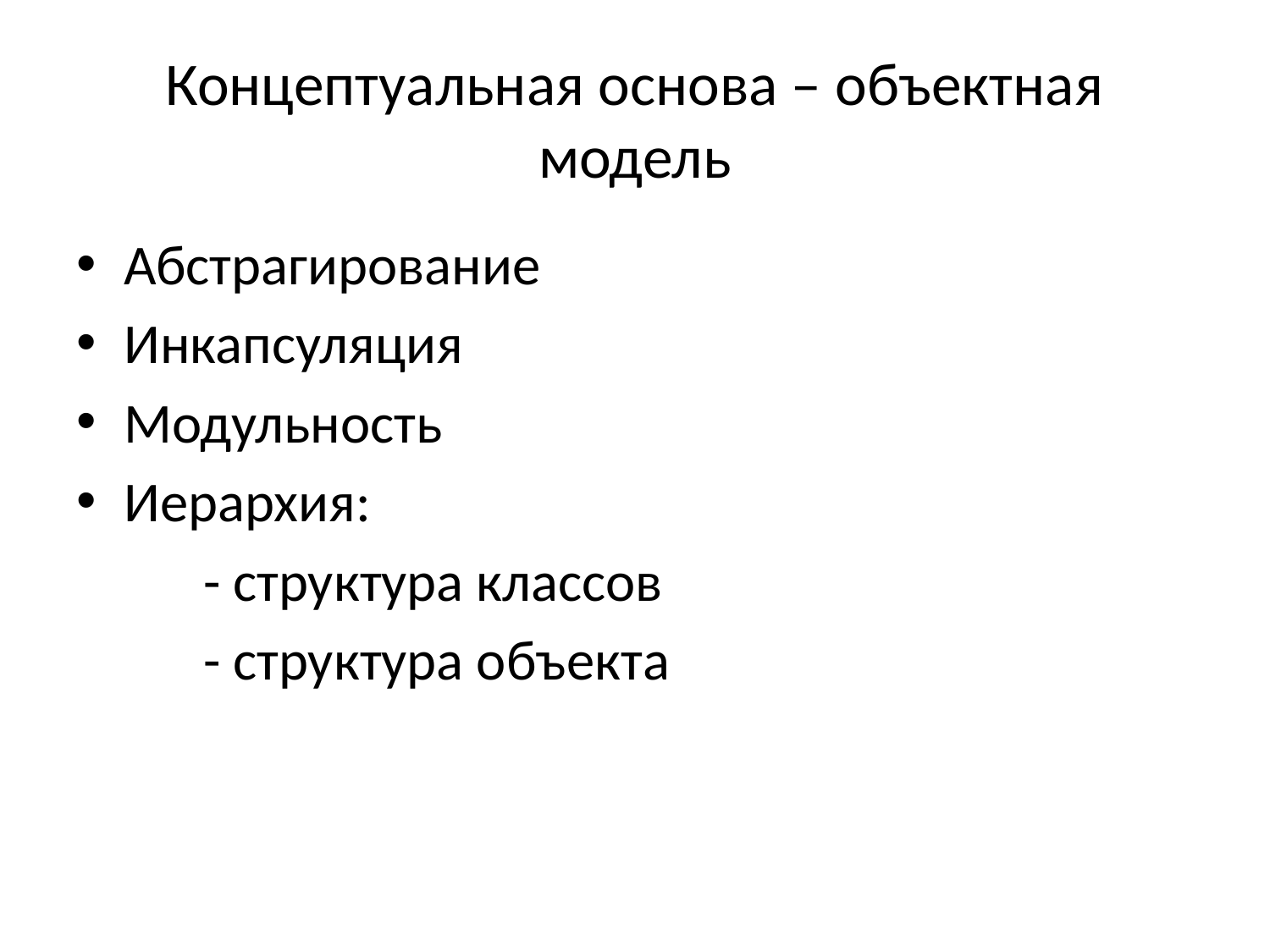

# Концептуальная основа – объектная модель
Абстрагирование
Инкапсуляция
Модульность
Иерархия:
	- структура классов
	- структура объекта